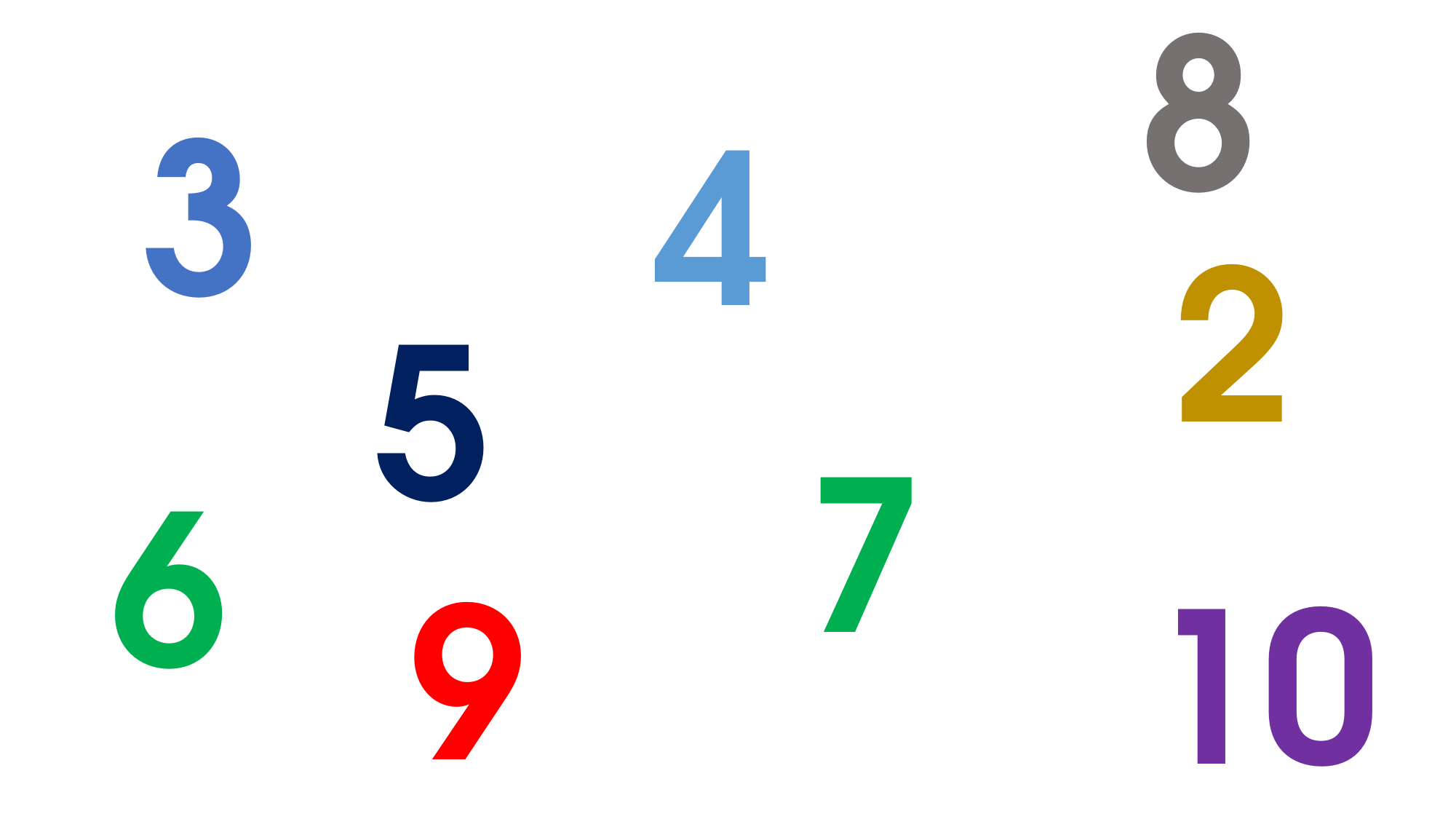

8
3
4
2
5
7
6
9
 10